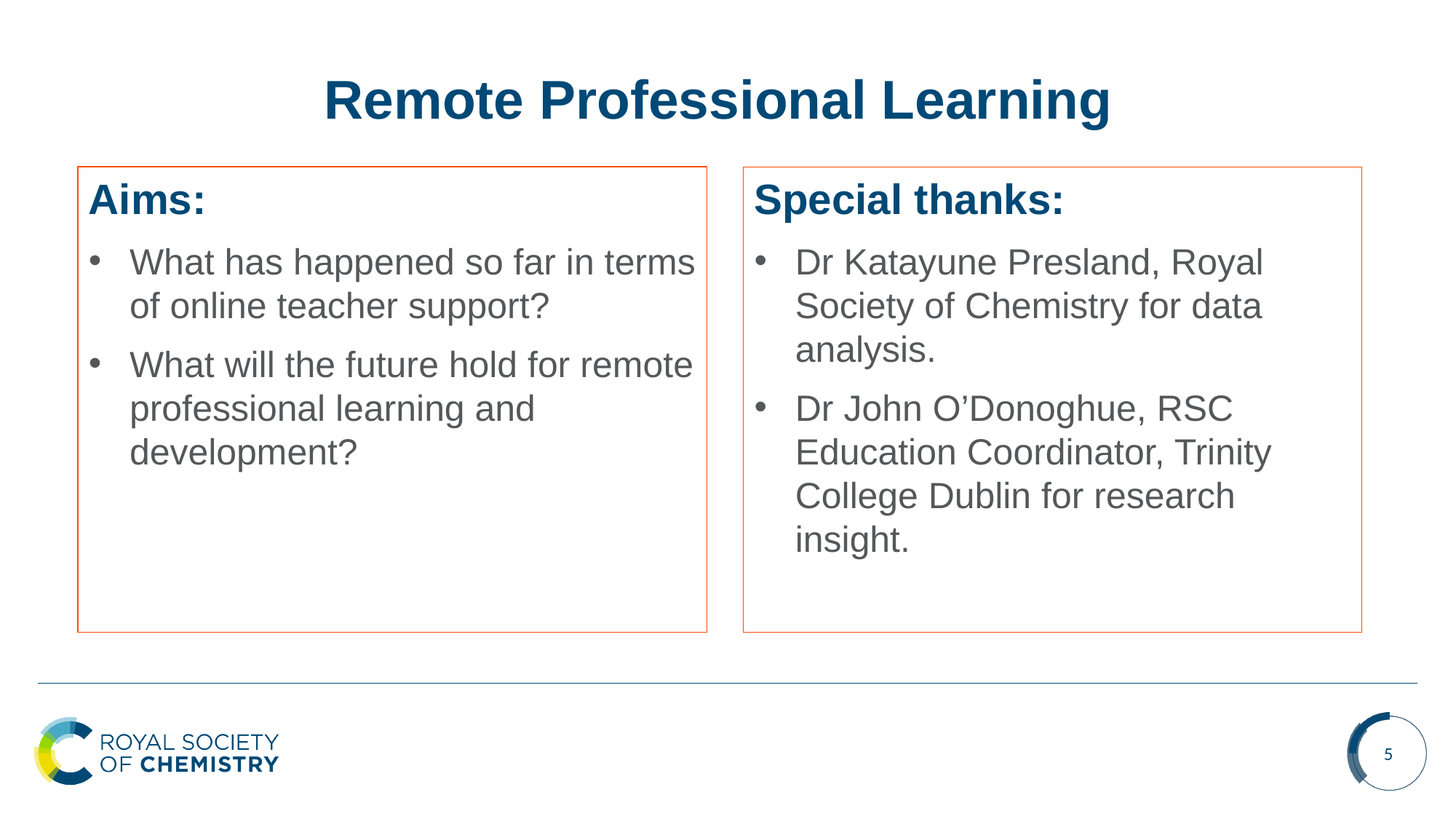

Remote Professional Learning
Aims:
What has happened so far in terms of online teacher support?
What will the future hold for remote professional learning and development?
Special thanks:
Dr Katayune Presland, Royal Society of Chemistry for data analysis.
Dr John O’Donoghue, RSC Education Coordinator, Trinity College Dublin for research insight.

5
26